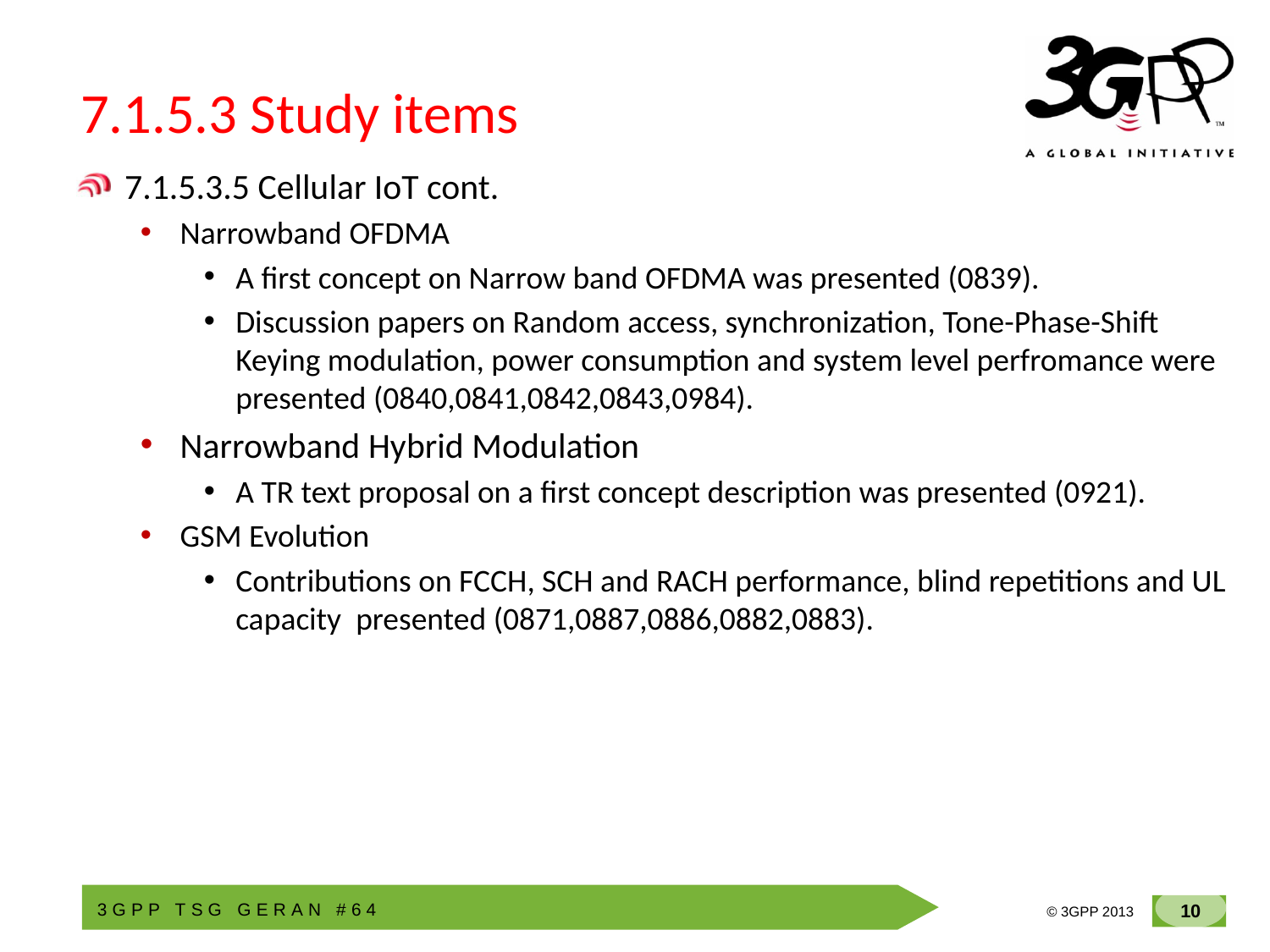

# 7.1.5.3 Study items
7.1.5.3.5 Cellular IoT cont.
Narrowband OFDMA
A first concept on Narrow band OFDMA was presented (0839).
Discussion papers on Random access, synchronization, Tone-Phase-Shift Keying modulation, power consumption and system level perfromance were presented (0840,0841,0842,0843,0984).
Narrowband Hybrid Modulation
A TR text proposal on a first concept description was presented (0921).
GSM Evolution
Contributions on FCCH, SCH and RACH performance, blind repetitions and UL capacity  presented (0871,0887,0886,0882,0883).